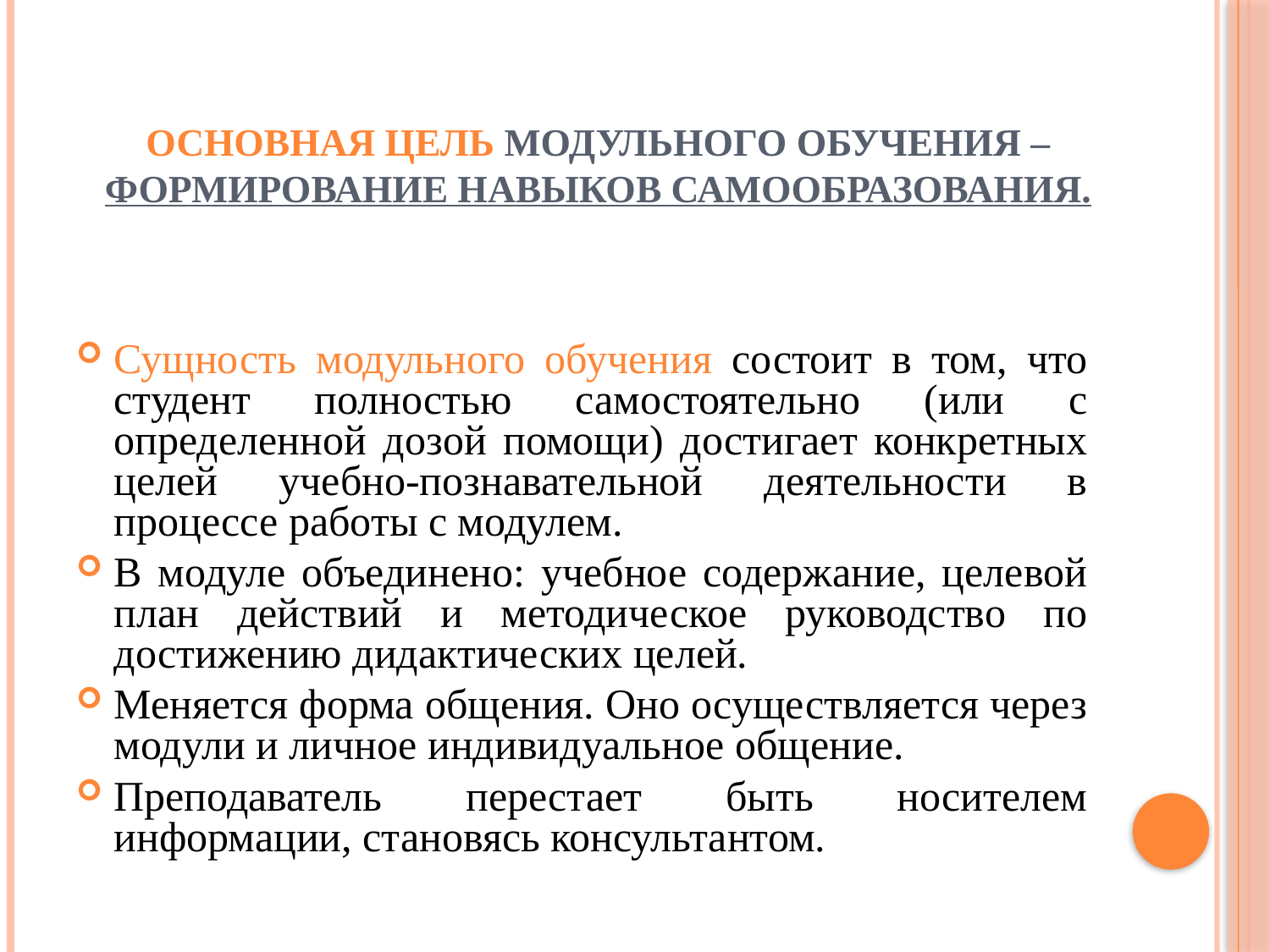

# Основная цель модульного обучения – формирование навыков самообразования.

Сущность модульного обучения состоит в том, что студент полностью самостоятельно (или с определенной дозой помощи) достигает конкретных целей учебно-познавательной деятельности в процессе работы с модулем.
В модуле объединено: учебное содержание, целевой план действий и методическое руководство по достижению дидактических целей.
Меняется форма общения. Оно осуществляется через модули и личное индивидуальное общение.
Преподаватель перестает быть носителем информации, становясь консультантом.